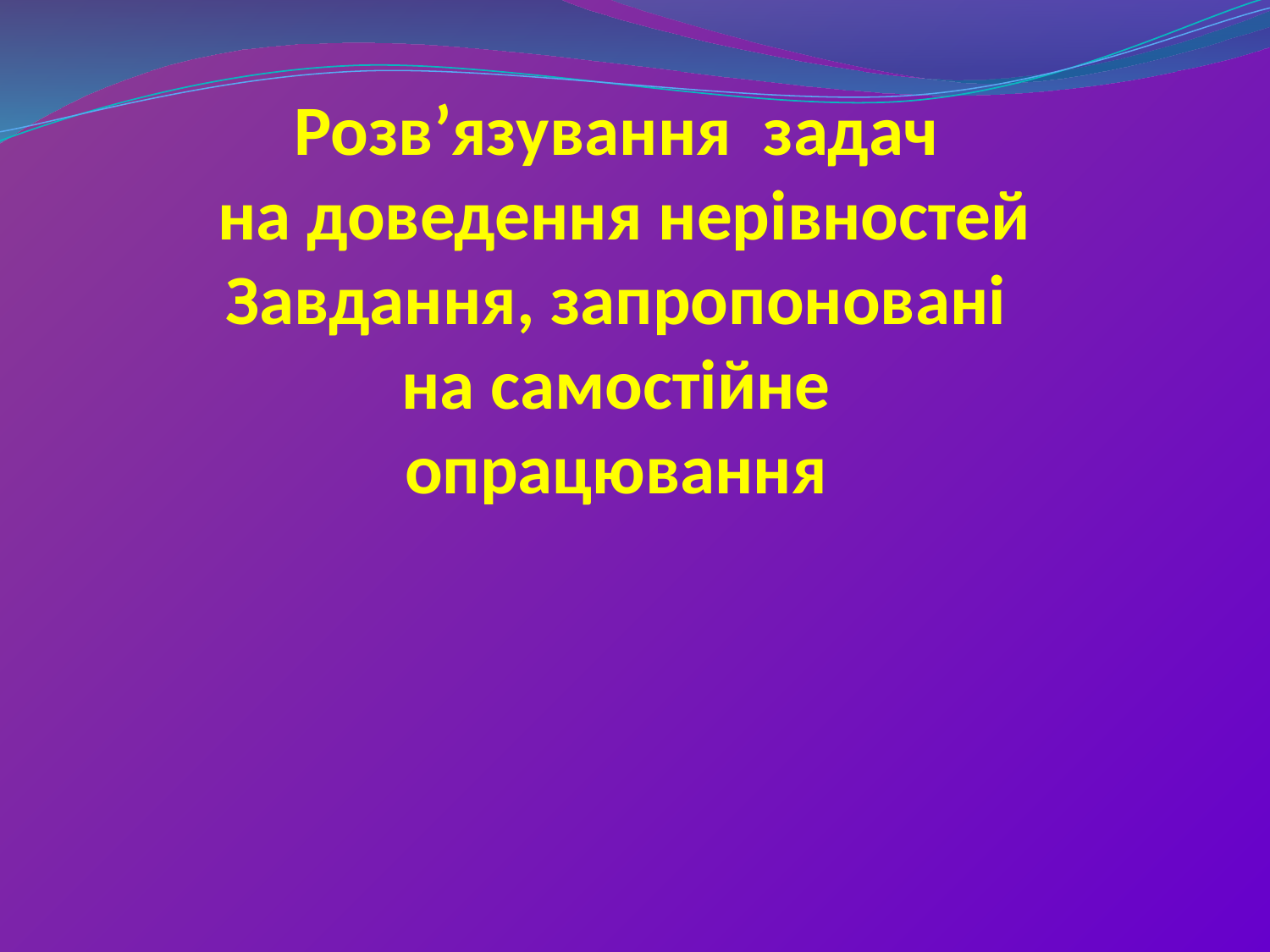

Розв’язування  задач
 на доведення нерівностей
Завдання, запропоновані на самостійне опрацювання